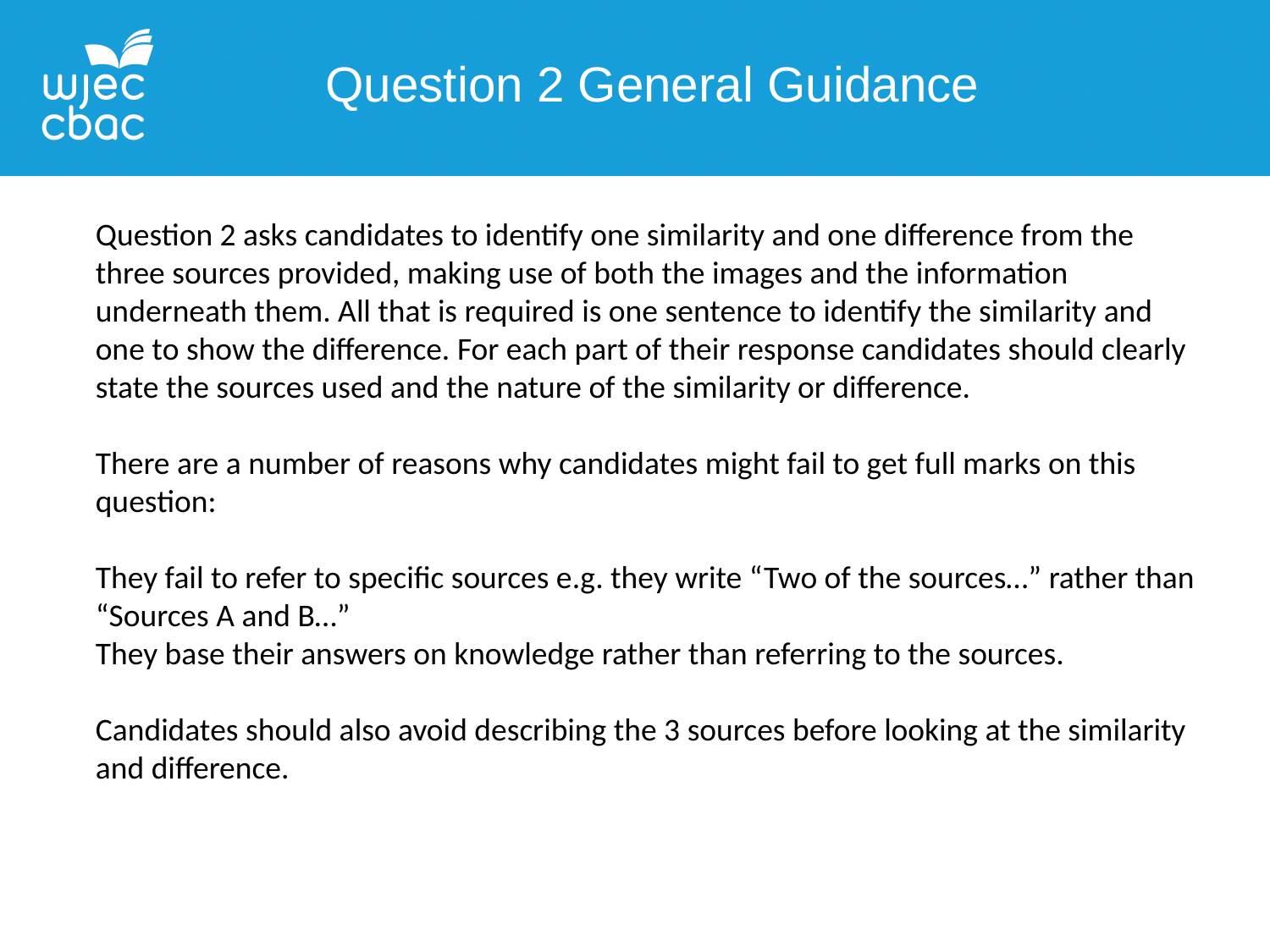

Question 2 General Guidance

Question 2 asks candidates to identify one similarity and one difference from the three sources provided, making use of both the images and the information underneath them. All that is required is one sentence to identify the similarity and one to show the difference. For each part of their response candidates should clearly state the sources used and the nature of the similarity or difference.

There are a number of reasons why candidates might fail to get full marks on this question:

They fail to refer to specific sources e.g. they write “Two of the sources…” rather than “Sources A and B…”
They base their answers on knowledge rather than referring to the sources.

Candidates should also avoid describing the 3 sources before looking at the similarity and difference.